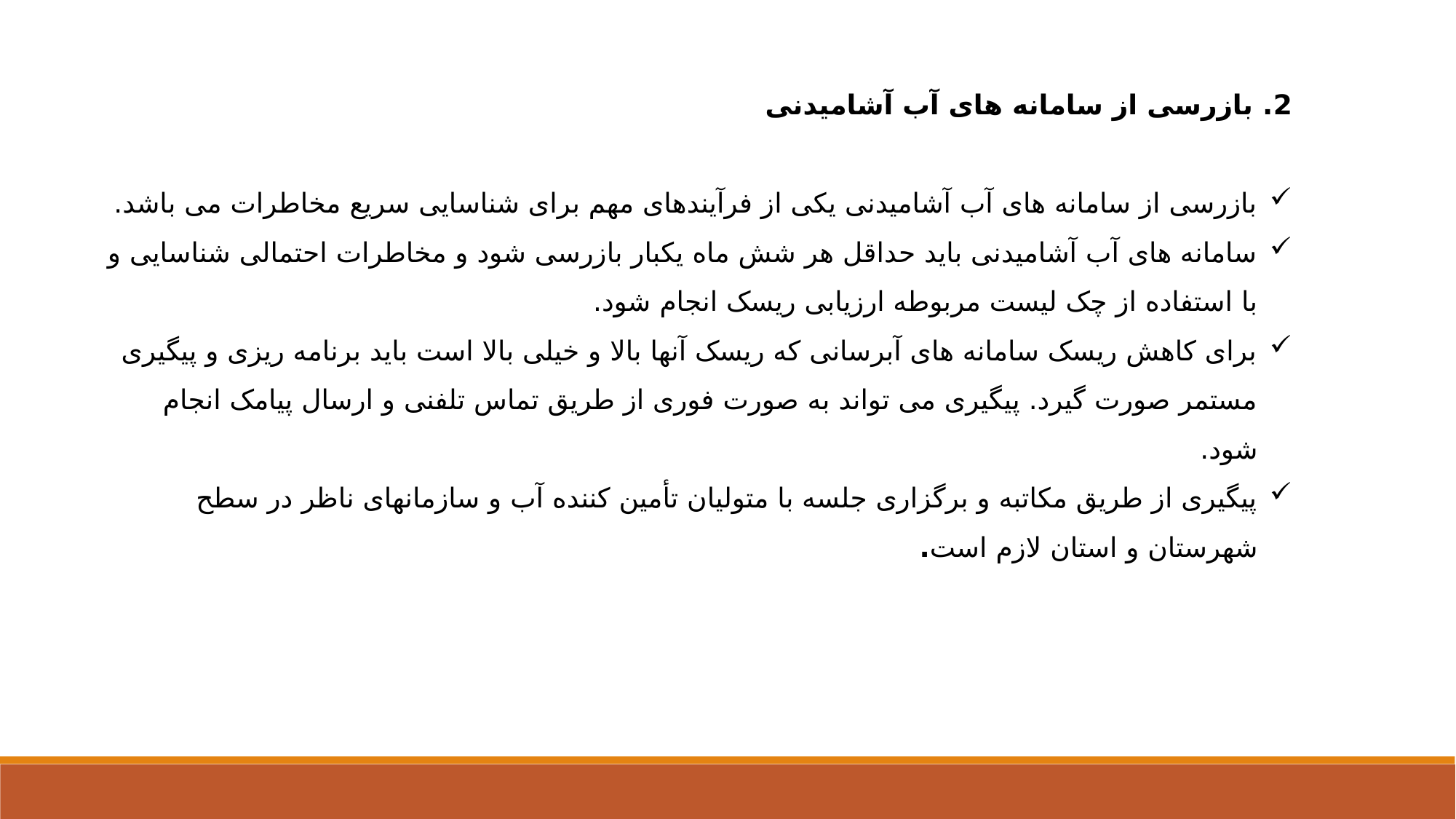

2. بازرسی از سامانه های آب آشامیدنی

بازرسی از سامانه های آب آشامیدنی یکی از فرآیندهای مهم برای شناسایی سریع مخاطرات می باشد.
سامانه های آب آشامیدنی باید حداقل هر شش ماه یکبار بازرسی شود و مخاطرات احتمالی شناسایی و با استفاده از چک لیست مربوطه ارزیابی ریسک انجام شود.
برای کاهش ریسک سامانه های آبرسانی که ریسک آنها بالا و خیلی بالا است باید برنامه ریزی و پیگیری مستمر صورت گیرد. پیگیری می تواند به صورت فوری از طریق تماس تلفنی و ارسال پیامک انجام شود.
پیگیری از طریق مکاتبه و برگزاری جلسه با متولیان تأمین کننده آب و سازمانهای ناظر در سطح شهرستان و استان لازم است.